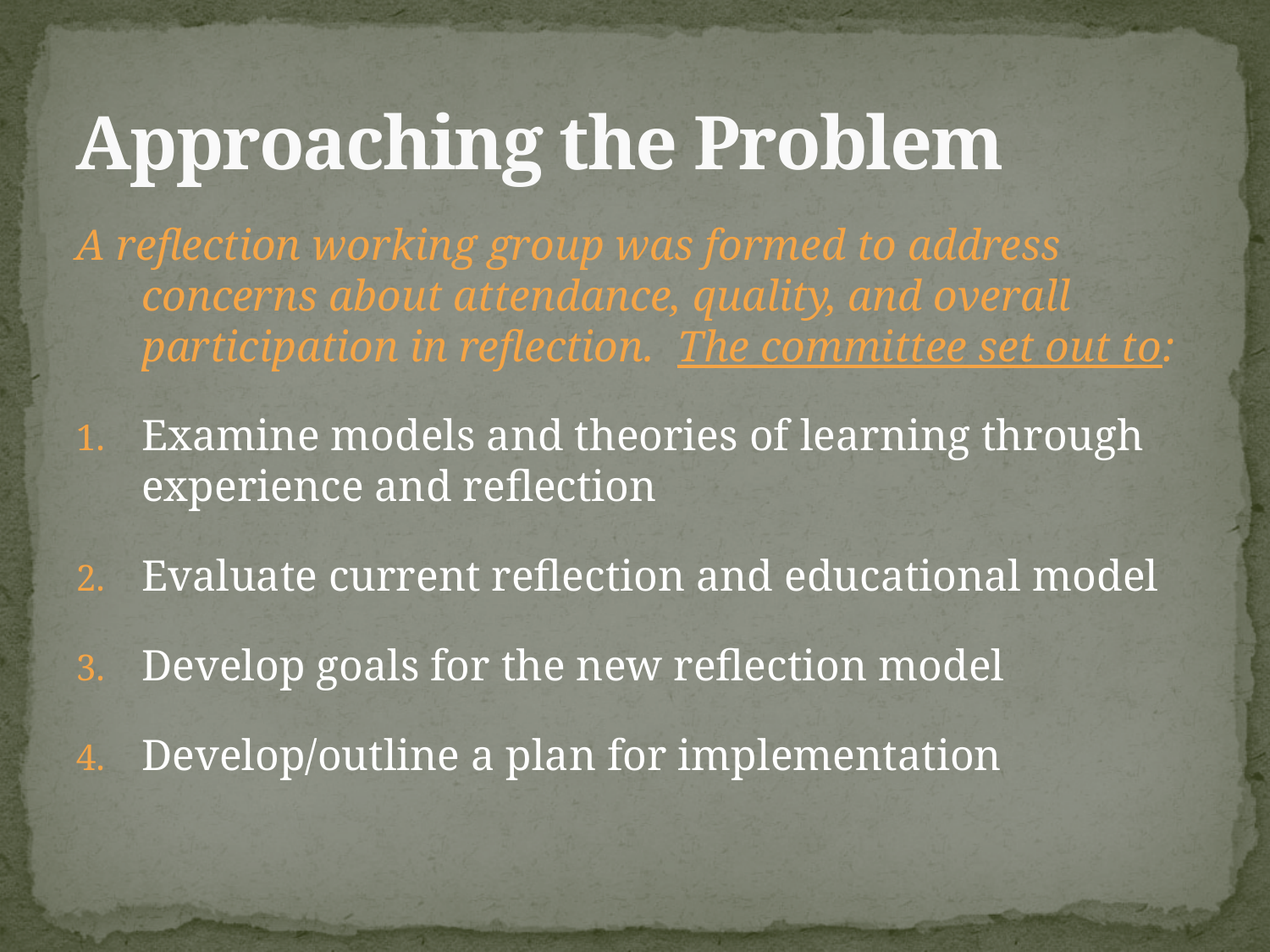

# Approaching the Problem
A reflection working group was formed to address concerns about attendance, quality, and overall participation in reflection.  The committee set out to:
Examine models and theories of learning through experience and reflection
Evaluate current reflection and educational model
Develop goals for the new reflection model
Develop/outline a plan for implementation